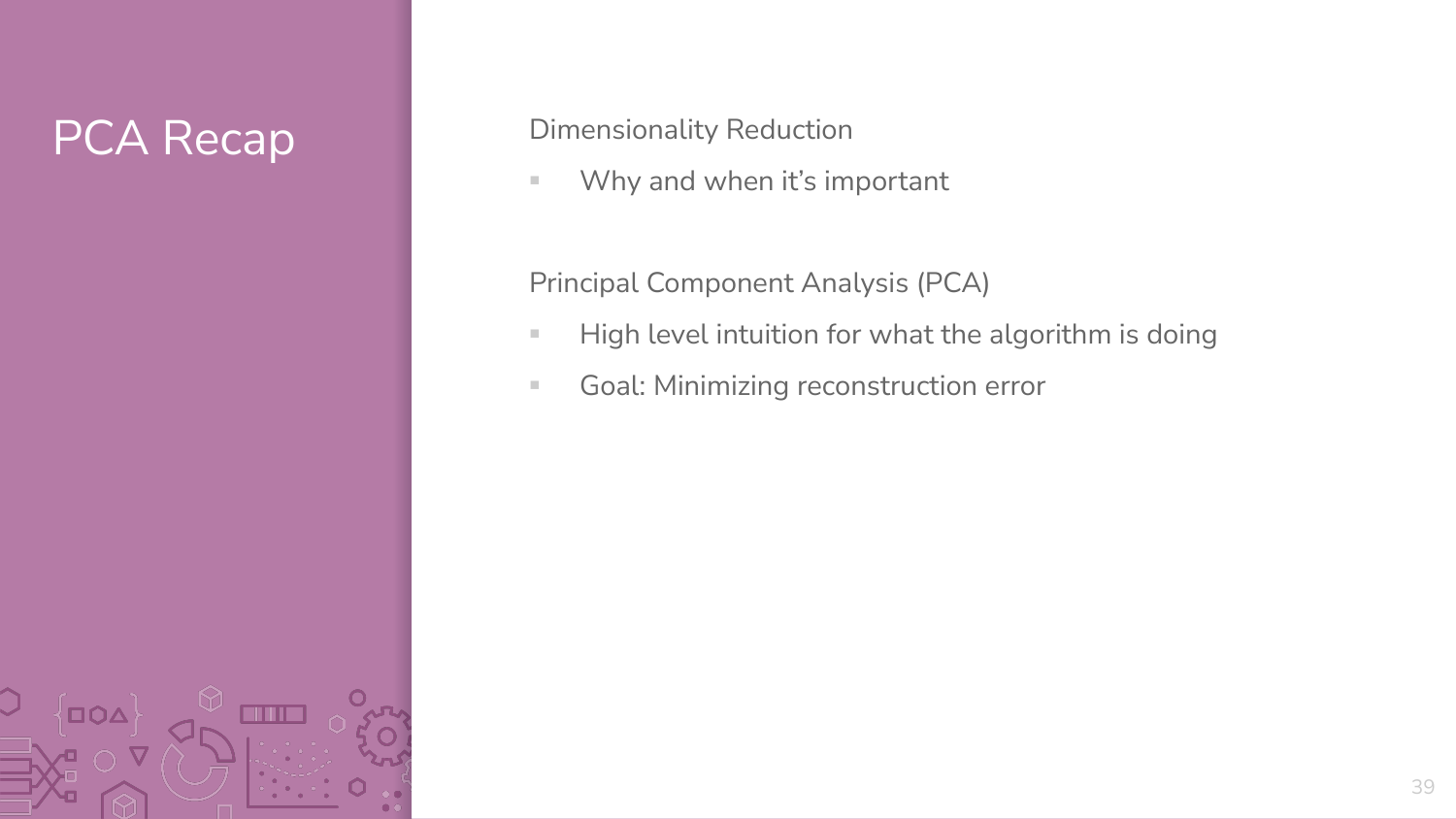

# PCA Recap
Dimensionality Reduction
Why and when it’s important

Principal Component Analysis (PCA)
High level intuition for what the algorithm is doing
Goal: Minimizing reconstruction error
39